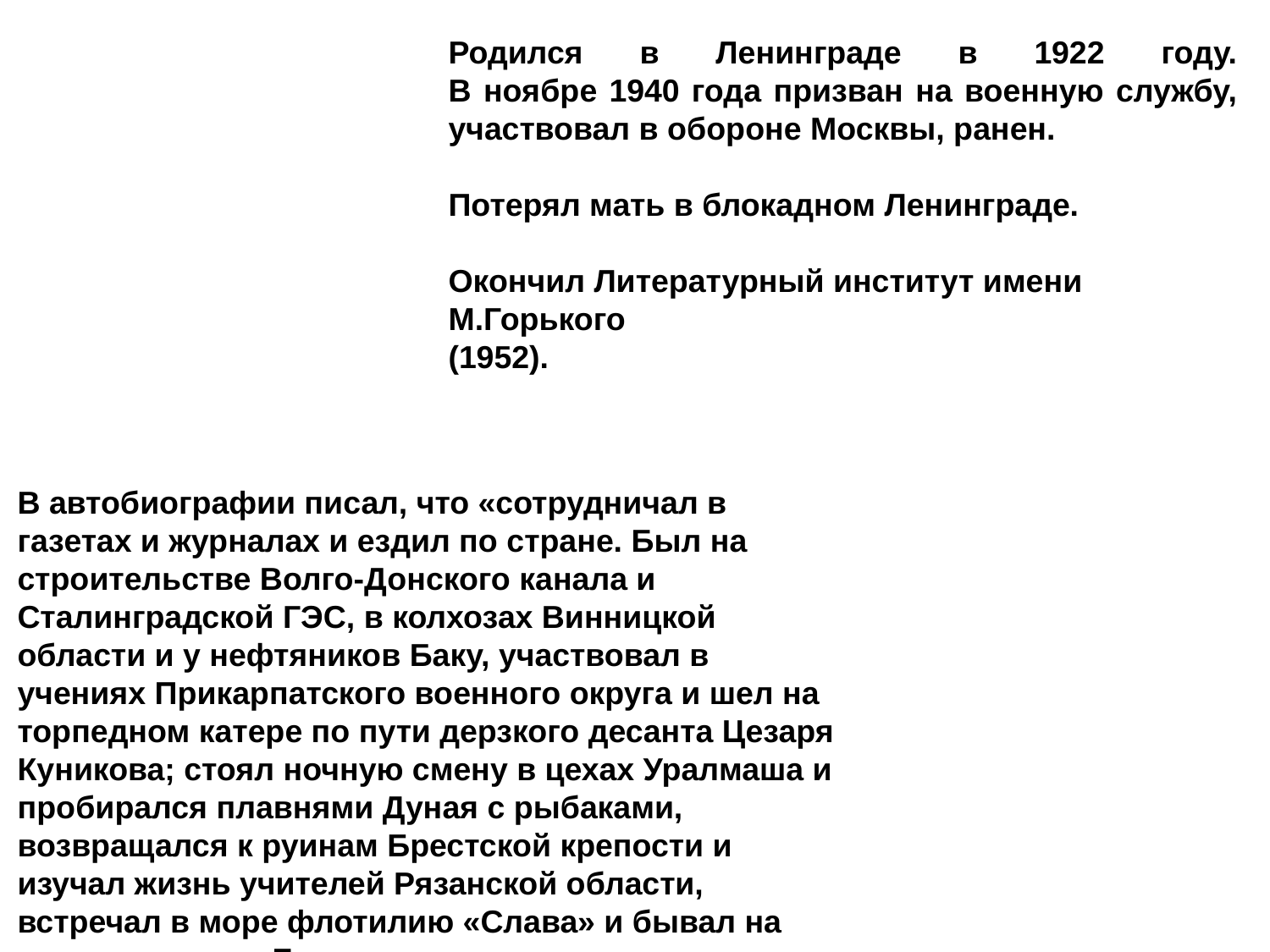

Родился в Ленинграде в 1922 году.
В ноябре 1940 года призван на военную службу, участвовал в обороне Москвы, ранен.

Потерял мать в блокадном Ленинграде.
Окончил Литературный институт имени М.Горького
(1952).
В автобиографии писал, что «сотрудничал в газетах и журналах и ездил по стране. Был на строительстве Волго-Донского канала и Сталинградской ГЭС, в колхозах Винницкой области и у нефтяников Баку, участвовал в учениях Прикарпатского военного округа и шел на торпедном катере по пути дерзкого десанта Цезаря Куникова; стоял ночную смену в цехах Уралмаша и пробирался плавнями Дуная с рыбаками, возвращался к руинам Брестской крепости и изучал жизнь учителей Рязанской области, встречал в море флотилию «Слава» и бывал на погранзаставах Белоруссии».